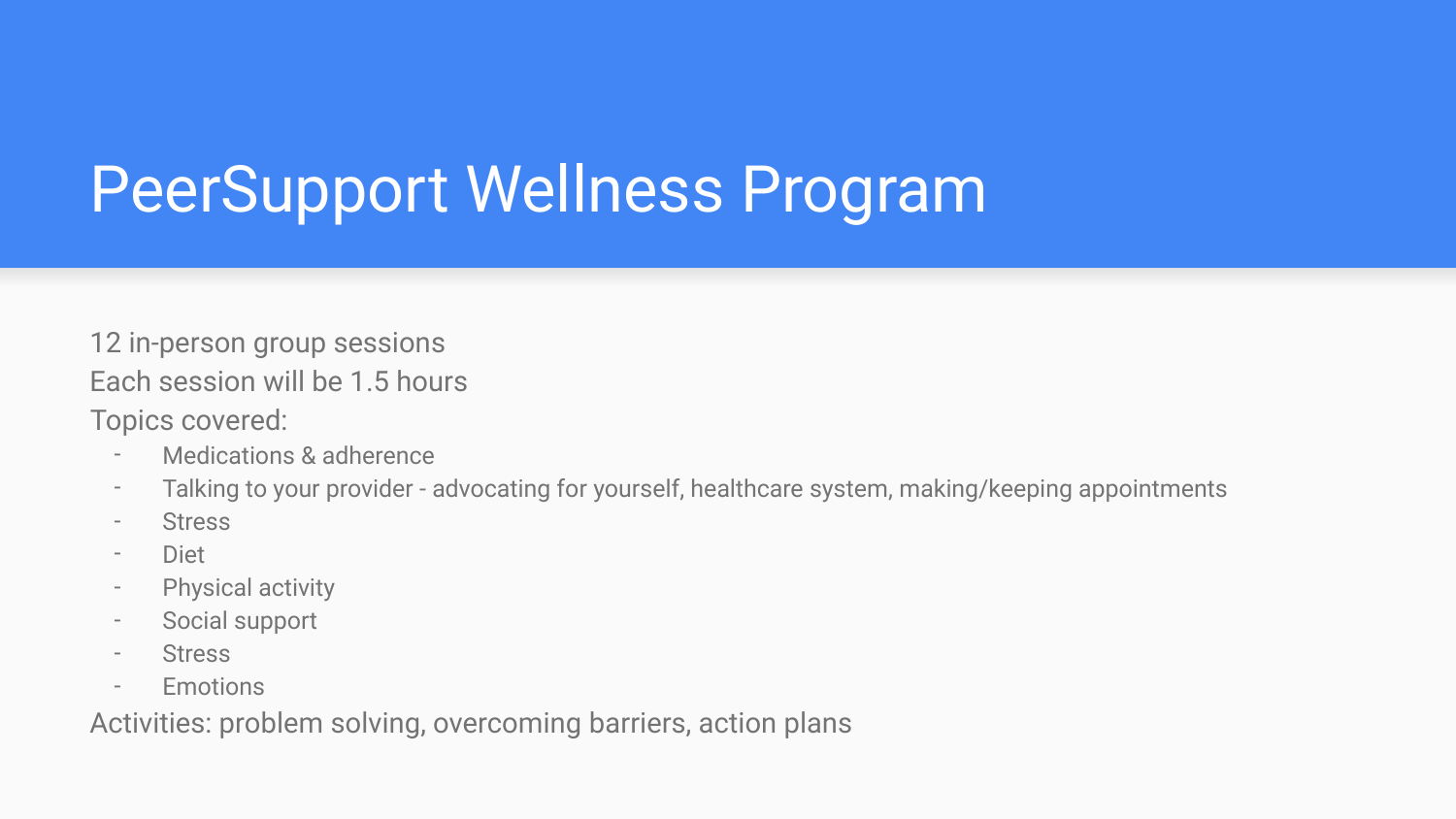

# PeerSupport Wellness Program
12 in-person group sessions
Each session will be 1.5 hours
Topics covered:
Medications & adherence
Talking to your provider - advocating for yourself, healthcare system, making/keeping appointments
Stress
Diet
Physical activity
Social support
Stress
Emotions
Activities: problem solving, overcoming barriers, action plans